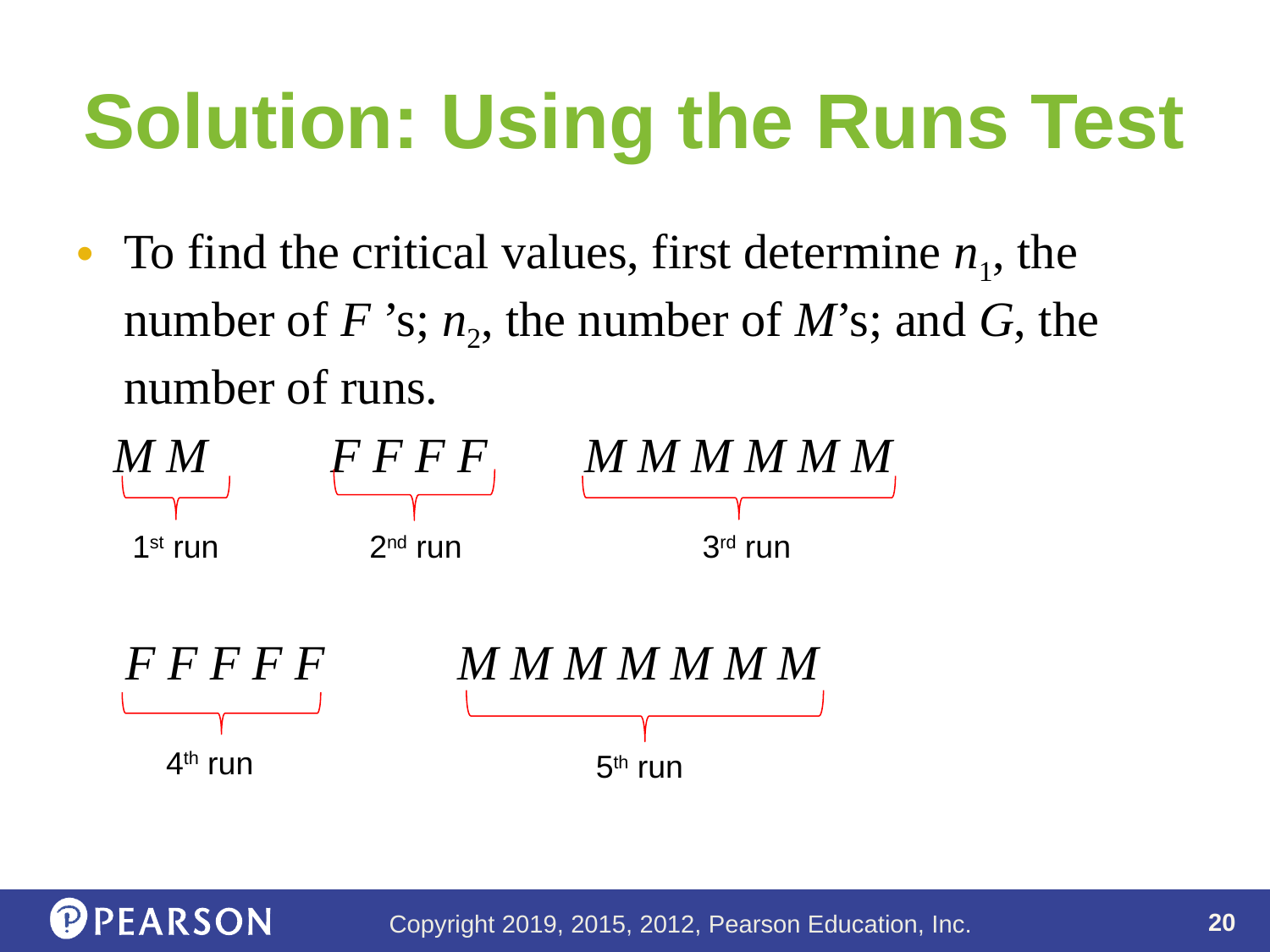

# Solution: Using the Runs Test
To find the critical values, first determine n1, the number of F ’s; n2, the number of M’s; and G, the number of runs.
   M M 	F F F F 	M M M M M M

    F F F F F 	M M M M M M M

1st run
2nd run
3rd run

4th run
5th run